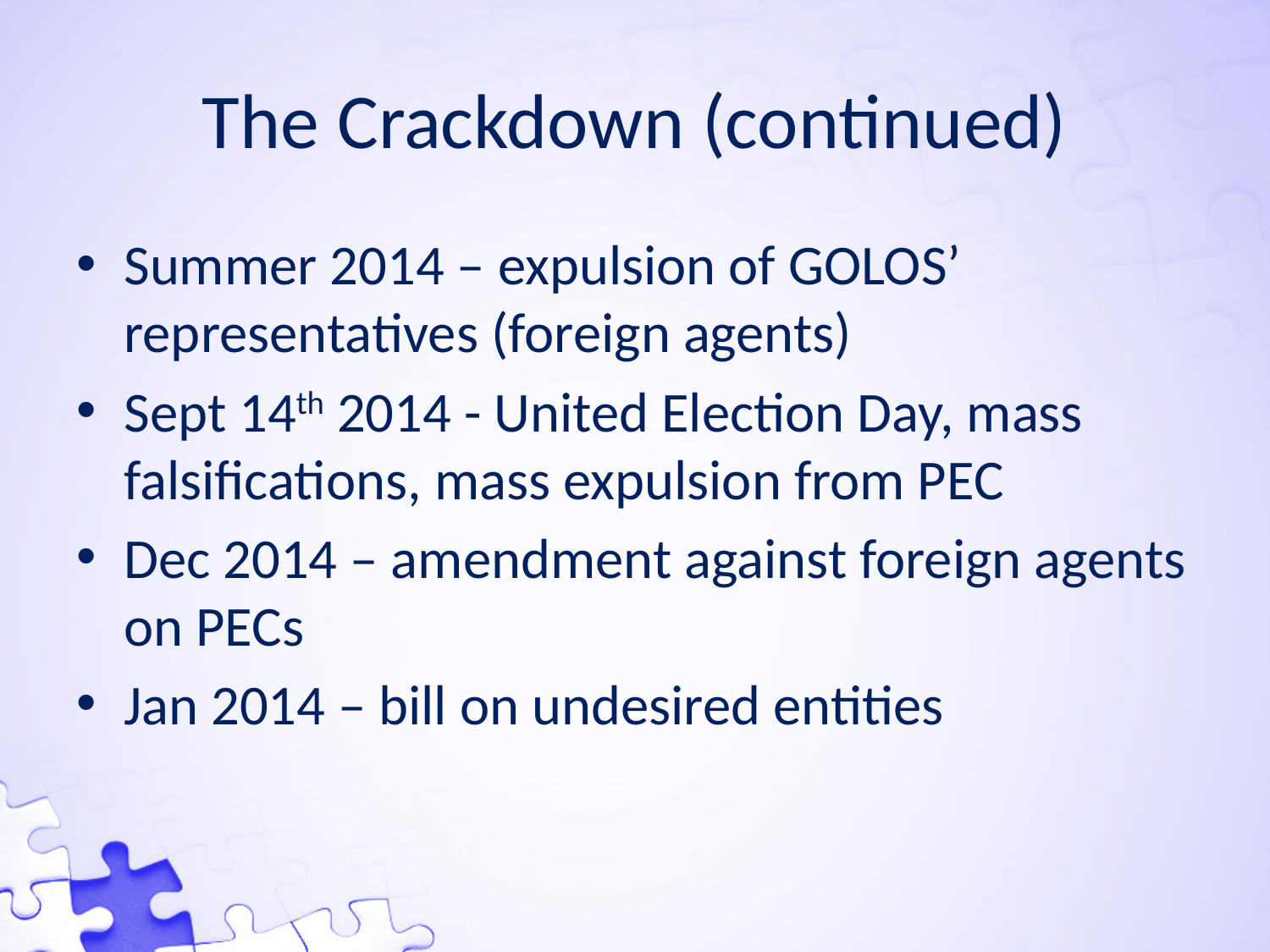

# The Crackdown (continued)
Summer 2014 – expulsion of GOLOS’ representatives (foreign agents)
Sept 14th 2014 - United Election Day, mass falsifications, mass expulsion from PEC
Dec 2014 – amendment against foreign agents on PECs
Jan 2014 – bill on undesired entities